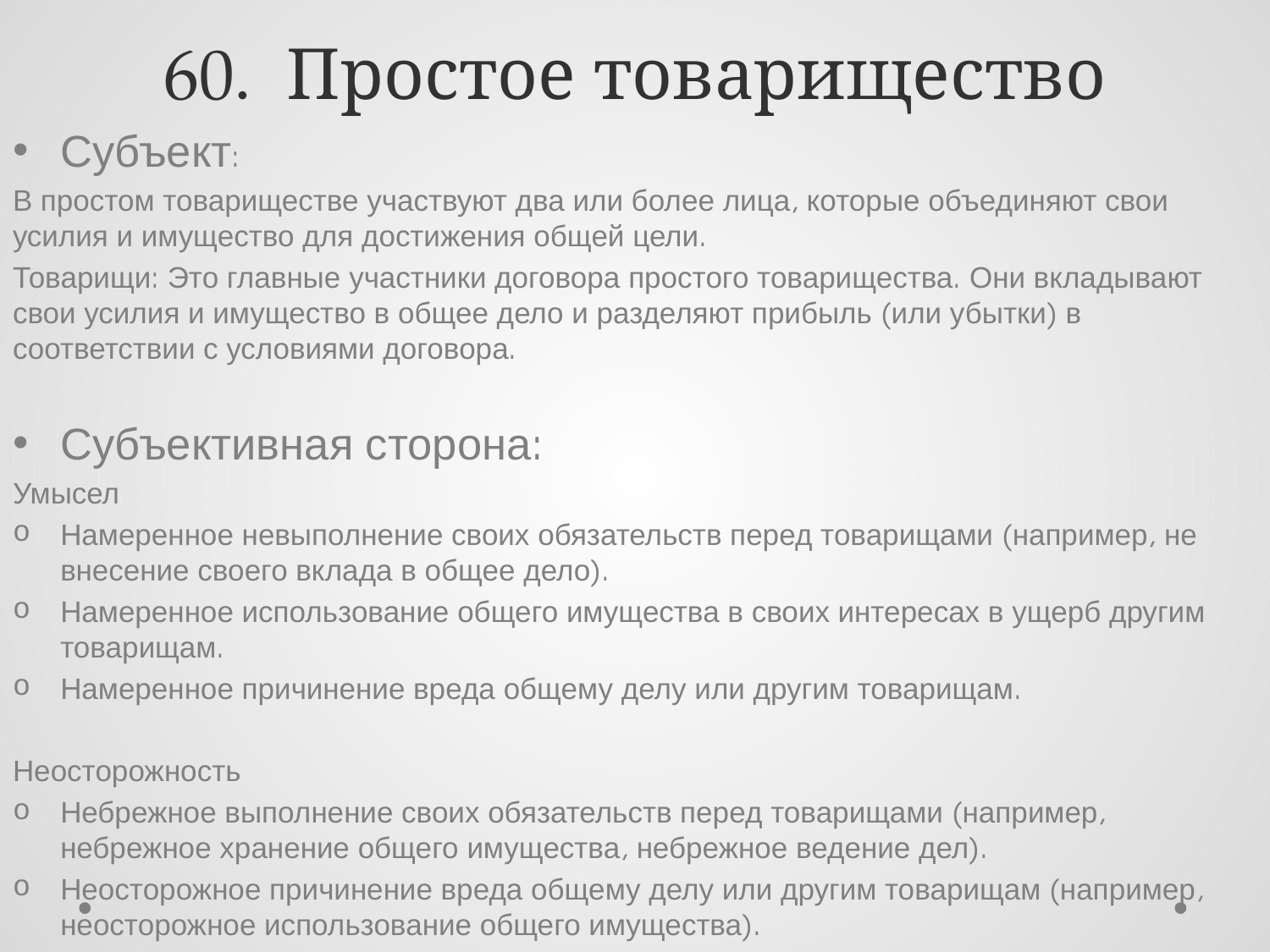

# 60.  Простое товарищество
Субъект:
В простом товариществе участвуют два или более лица, которые объединяют свои усилия и имущество для достижения общей цели.
Товарищи: Это главные участники договора простого товарищества. Они вкладывают свои усилия и имущество в общее дело и разделяют прибыль (или убытки) в соответствии с условиями договора.

Субъективная сторона:
Умысел
Намеренное невыполнение своих обязательств перед товарищами (например, не внесение своего вклада в общее дело).
Намеренное использование общего имущества в своих интересах в ущерб другим товарищам.
Намеренное причинение вреда общему делу или другим товарищам.

Неосторожность
Небрежное выполнение своих обязательств перед товарищами (например, небрежное хранение общего имущества, небрежное ведение дел).
Неосторожное причинение вреда общему делу или другим товарищам (например, неосторожное использование общего имущества).